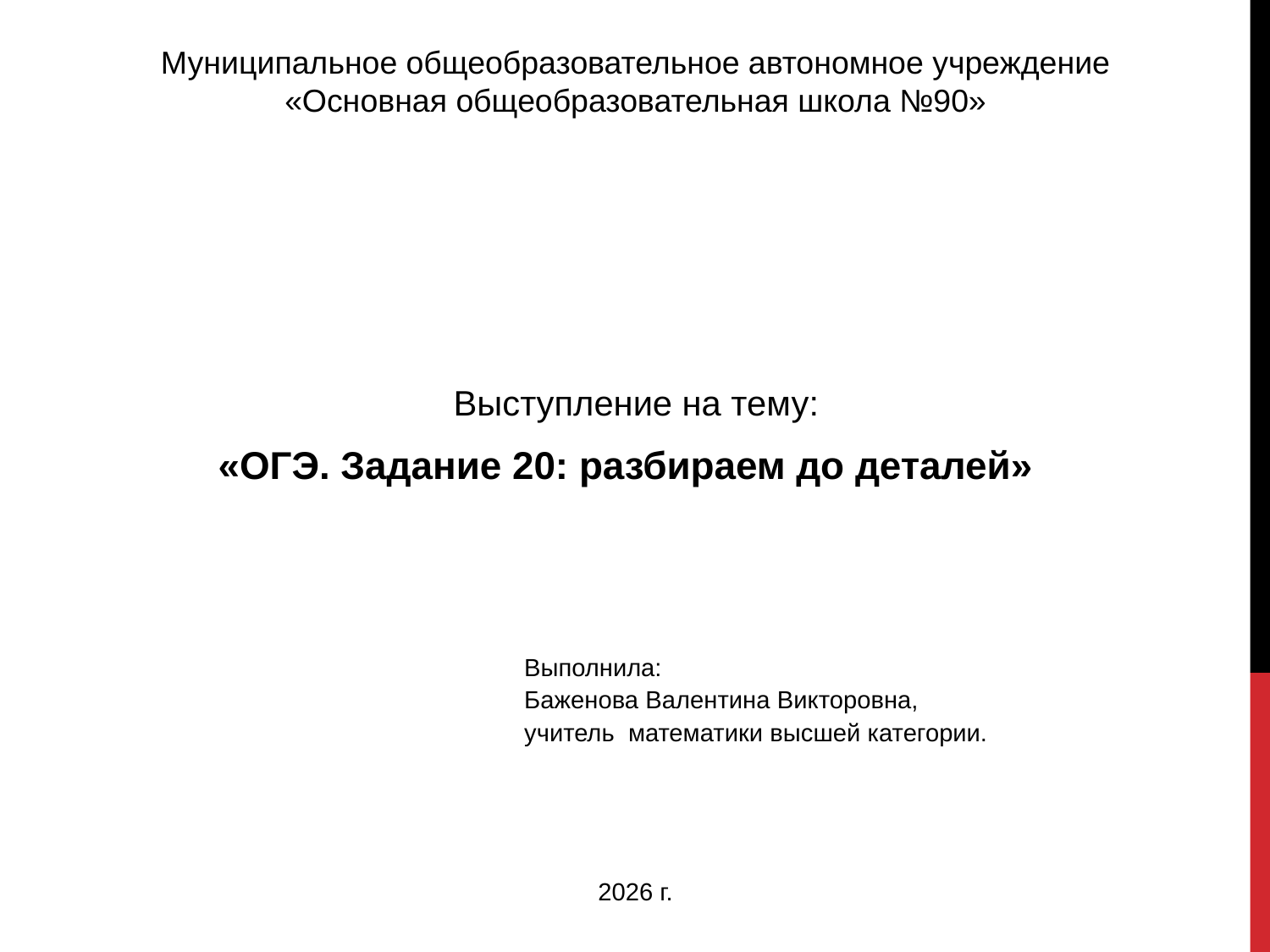

Муниципальное общеобразовательное автономное учреждение
«Основная общеобразовательная школа №90»

Выступление на тему:
«ОГЭ. Задание 20: разбираем до деталей»

Выполнила:
Баженова Валентина Викторовна,
учитель математики высшей категории.

2026 г.